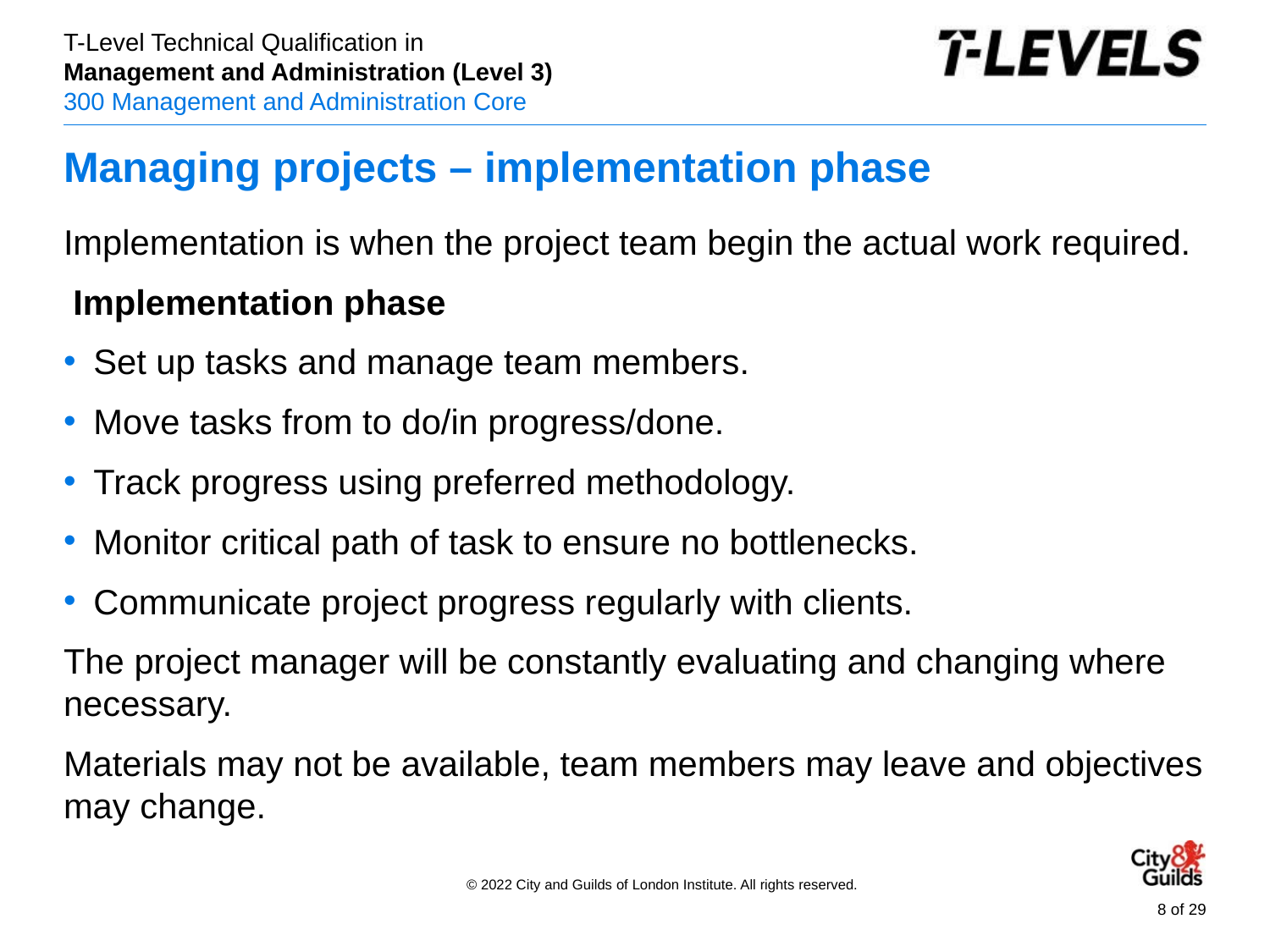

# Managing projects – implementation phase
Implementation is when the project team begin the actual work required.
 Implementation phase
Set up tasks and manage team members.
Move tasks from to do/in progress/done.
Track progress using preferred methodology.
Monitor critical path of task to ensure no bottlenecks.
Communicate project progress regularly with clients.
The project manager will be constantly evaluating and changing where necessary.
Materials may not be available, team members may leave and objectives may change.